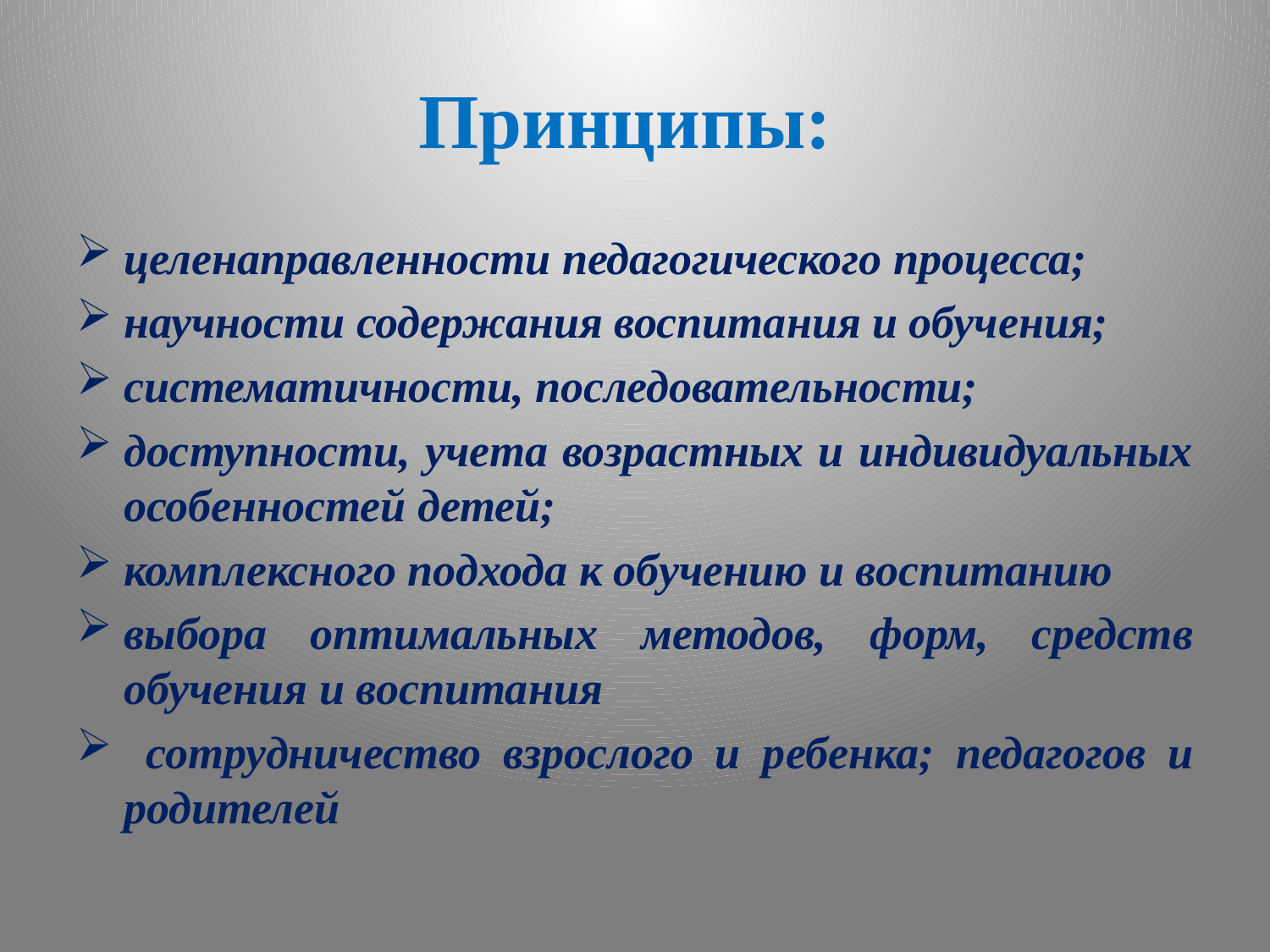

# Принципы:
целенаправленности педагогического процесса;
научности содержания воспитания и обучения;
систематичности, последовательности;
доступности, учета возрастных и индивидуальных особенностей детей;
комплексного подхода к обучению и воспитанию
выбора оптимальных методов, форм, средств обучения и воспитания
 сотрудничество взрослого и ребенка; педагогов и родителей